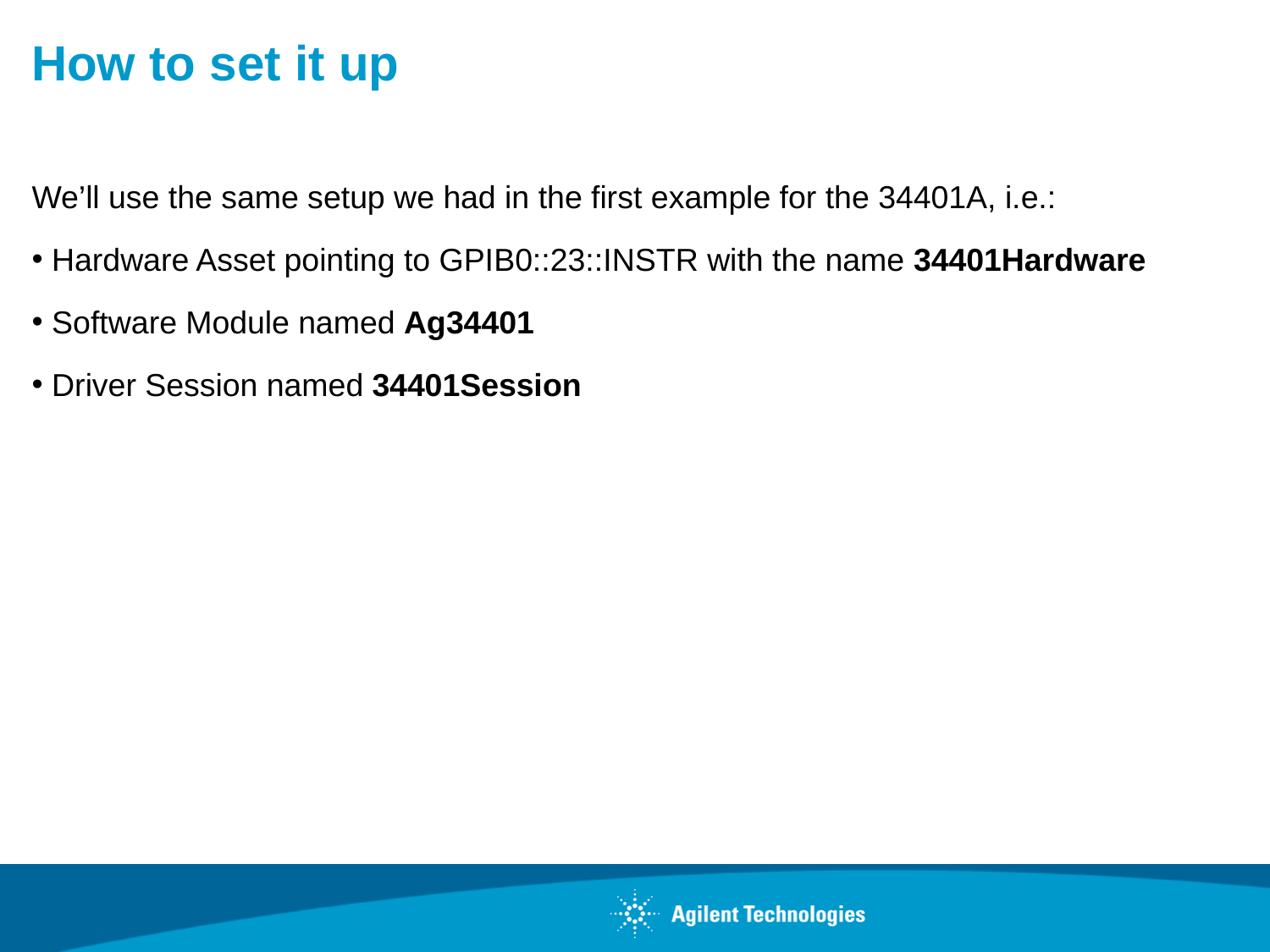

# How to set it up
We’ll use the same setup we had in the first example for the 34401A, i.e.:
 Hardware Asset pointing to GPIB0::23::INSTR with the name 34401Hardware
 Software Module named Ag34401
 Driver Session named 34401Session